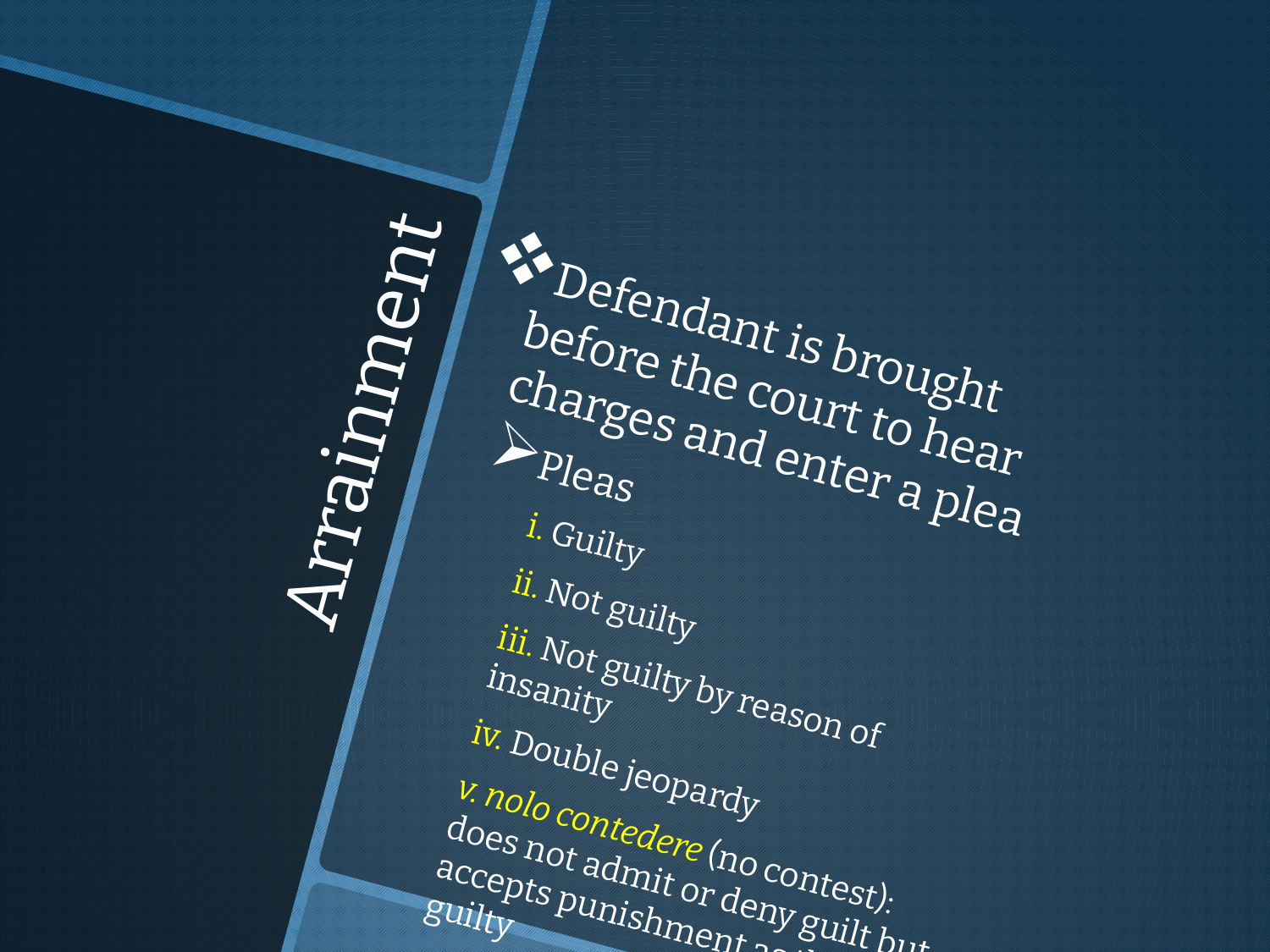

Defendant is brought before the court to hear charges and enter a plea
Pleas
i. Guilty
ii. Not guilty
iii. Not guilty by reason of insanity
iv. Double jeopardy
v. nolo contedere (no contest): does not admit or deny guilt but accepts punishment as though guilty

# Arrainment